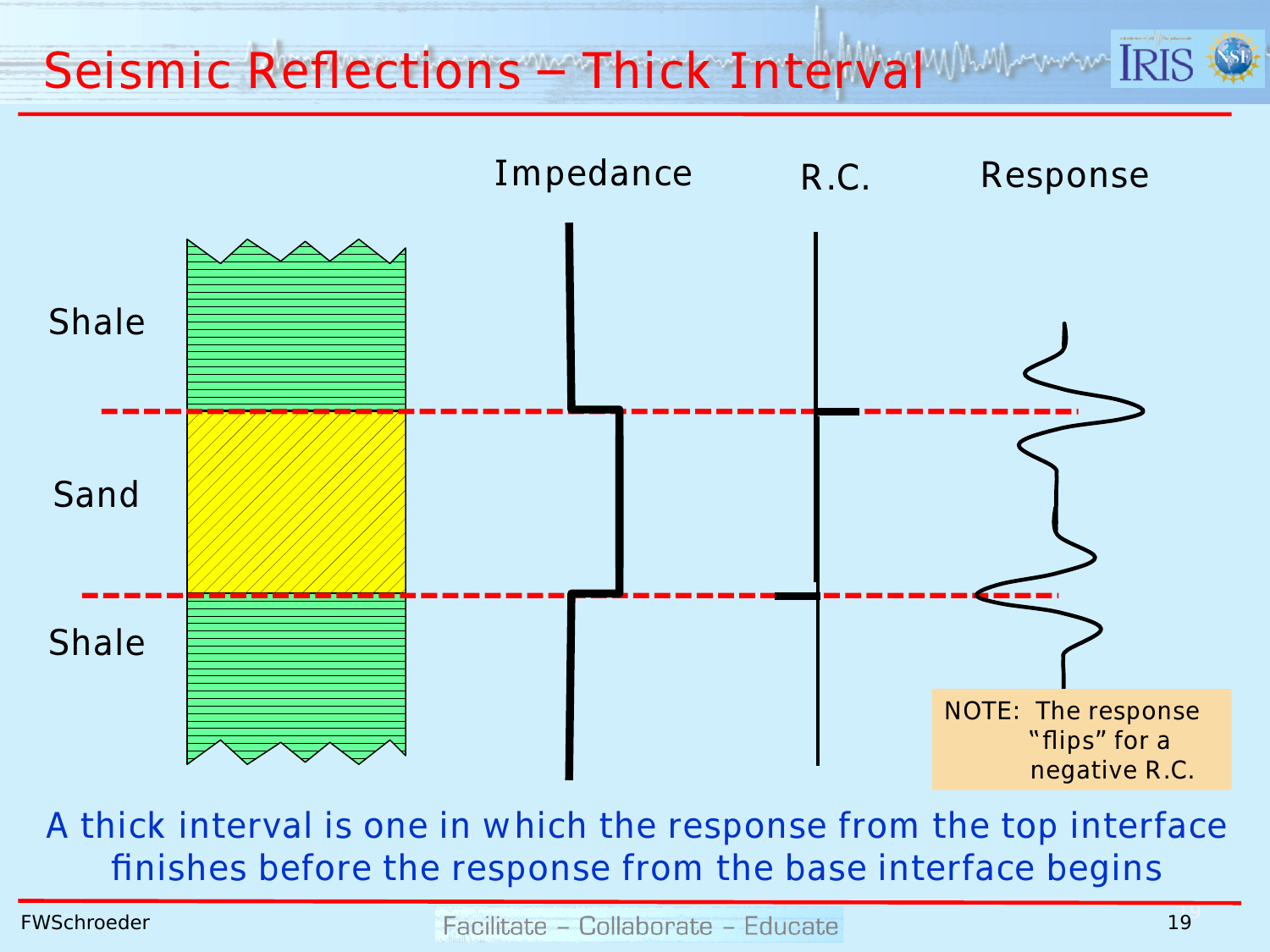

# Seismic Reflections – Thick Interval
Impedance
Response
R.C.

Shale

Sand

Shale
NOTE:  The response “flips” for a negative R.C.
A thick interval is one in which the response from the top interface finishes before the response from the base interface begins